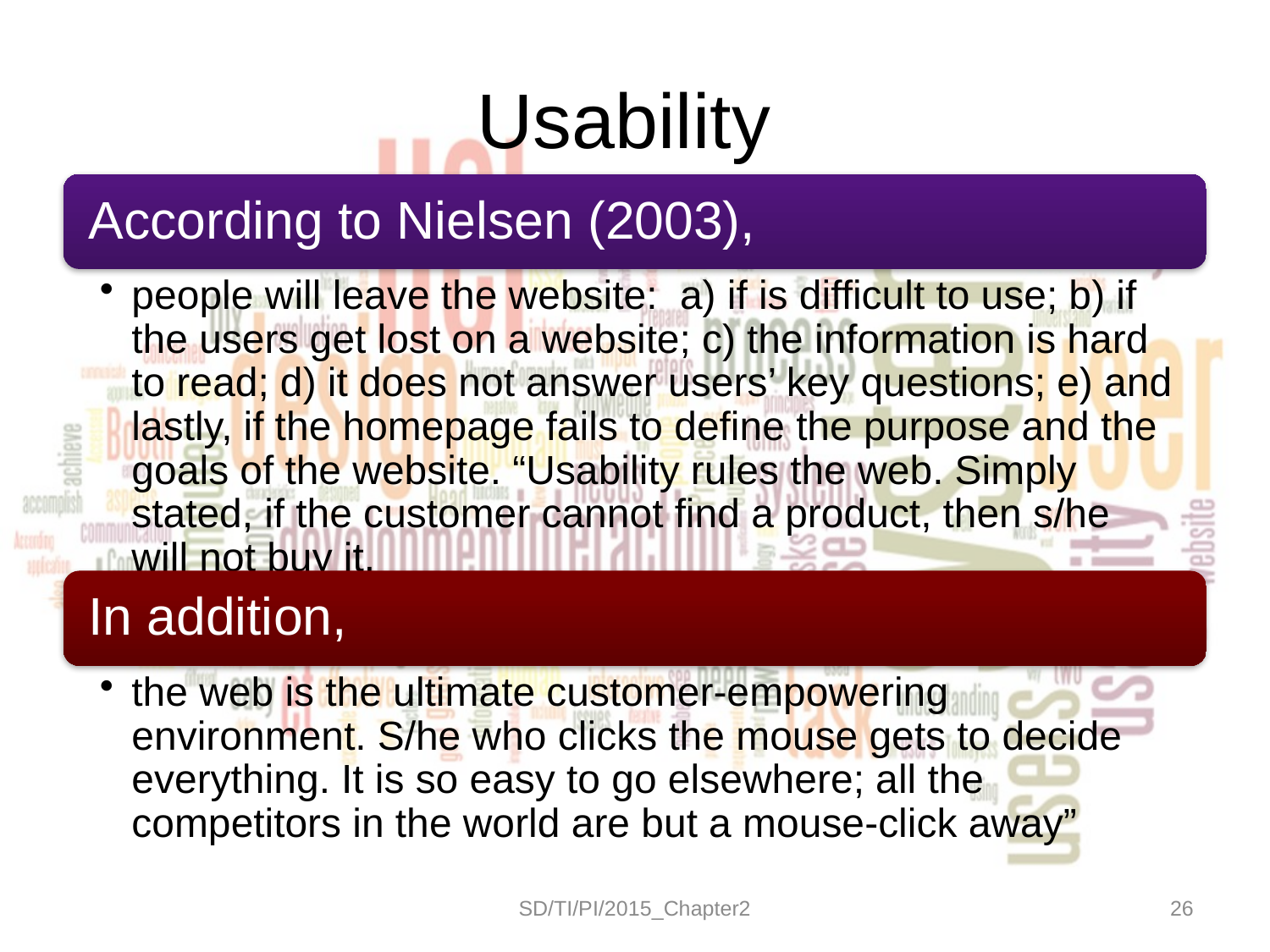

# Usability
According to Nielsen (2003),
people will leave the website:  a) if is difficult to use; b) if the users get lost on a website; c) the information is hard to read; d) it does not answer users’ key questions; e) and lastly, if the homepage fails to define the purpose and the goals of the website. “Usability rules the web. Simply stated, if the customer cannot find a product, then s/he will not buy it.
In addition,
the web is the ultimate customer-empowering environment. S/he who clicks the mouse gets to decide everything. It is so easy to go elsewhere; all the competitors in the world are but a mouse-click away”
SD/TI/PI/2015_Chapter2
26